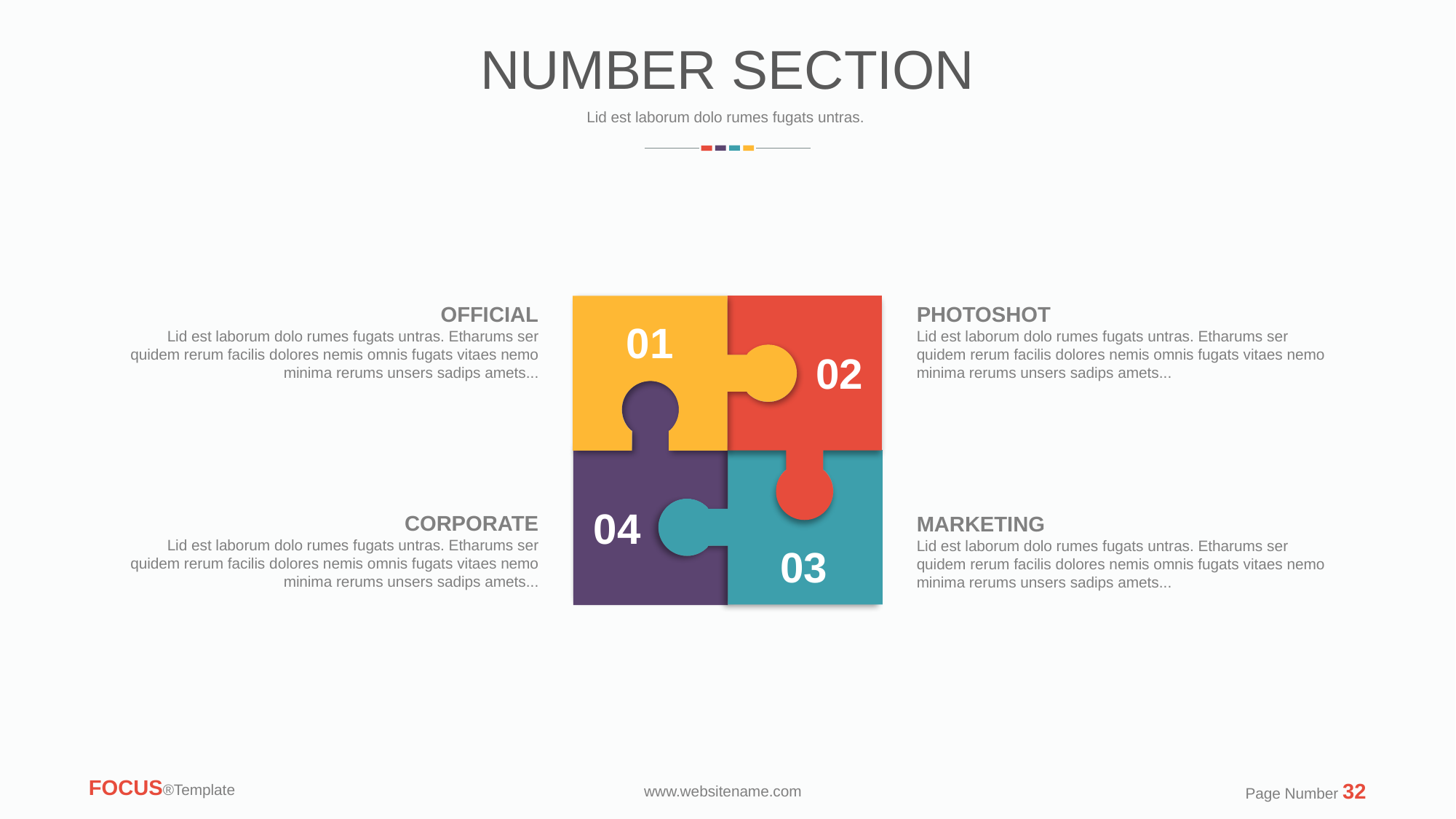

NUMBER SECTION
Lid est laborum dolo rumes fugats untras.

PHOTOSHOT
Lid est laborum dolo rumes fugats untras. Etharums ser quidem rerum facilis dolores nemis omnis fugats vitaes nemo minima rerums unsers sadips amets...

01

02

04
03
OFFICIAL
Lid est laborum dolo rumes fugats untras. Etharums ser quidem rerum facilis dolores nemis omnis fugats vitaes nemo minima rerums unsers sadips amets...
CORPORATE
Lid est laborum dolo rumes fugats untras. Etharums ser quidem rerum facilis dolores nemis omnis fugats vitaes nemo minima rerums unsers sadips amets...
MARKETING
Lid est laborum dolo rumes fugats untras. Etharums ser quidem rerum facilis dolores nemis omnis fugats vitaes nemo minima rerums unsers sadips amets...
FOCUS®Template
Page Number 32
www.websitename.com